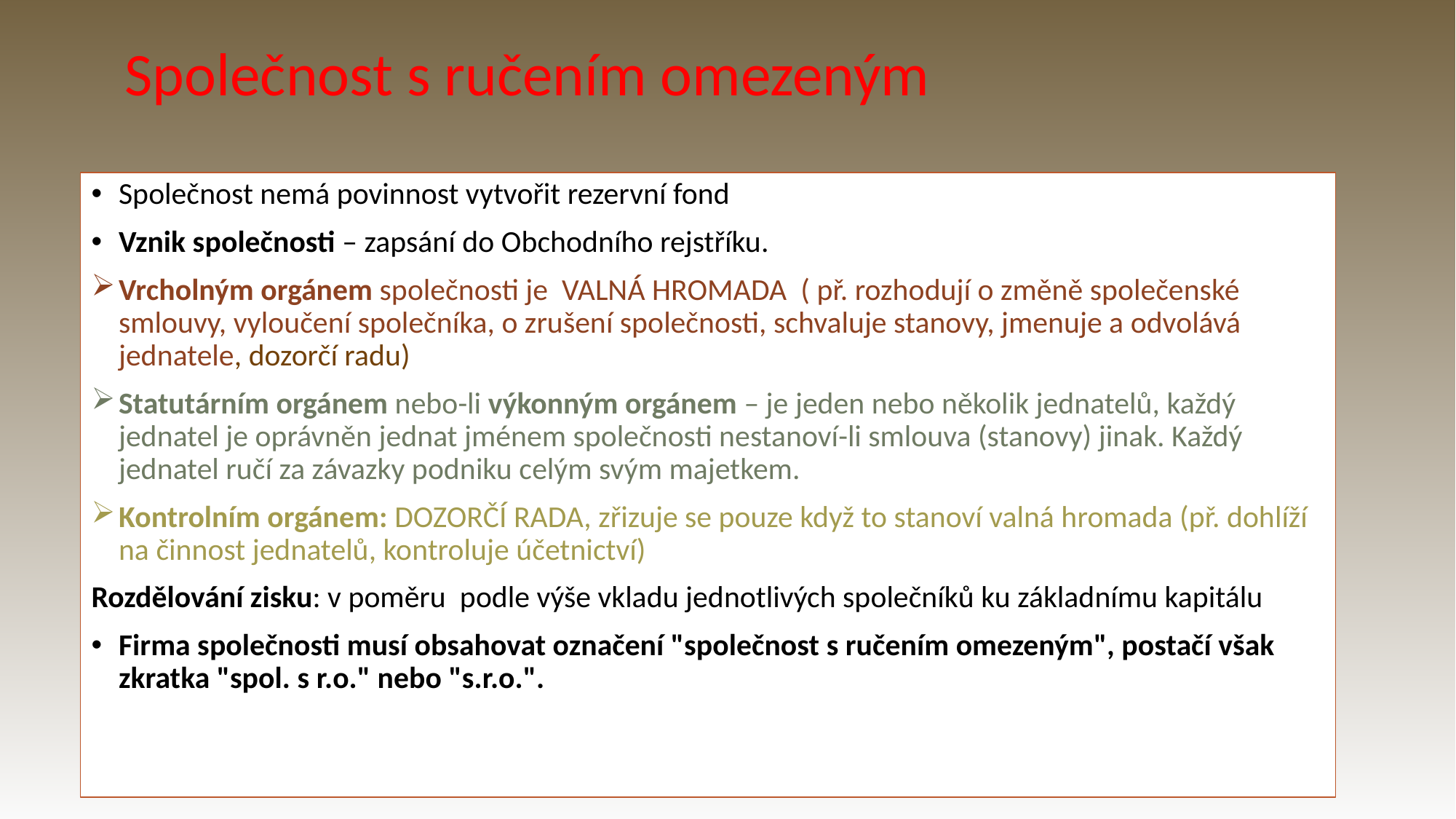

# Společnost s ručením omezeným
Společnost nemá povinnost vytvořit rezervní fond
Vznik společnosti – zapsání do Obchodního rejstříku.
Vrcholným orgánem společnosti je  VALNÁ HROMADA  ( př. rozhodují o změně společenské smlouvy, vyloučení společníka, o zrušení společnosti, schvaluje stanovy, jmenuje a odvolává jednatele, dozorčí radu)
Statutárním orgánem nebo-li výkonným orgánem – je jeden nebo několik jednatelů, každý jednatel je oprávněn jednat jménem společnosti nestanoví-li smlouva (stanovy) jinak. Každý jednatel ručí za závazky podniku celým svým majetkem.
Kontrolním orgánem: DOZORČÍ RADA, zřizuje se pouze když to stanoví valná hromada (př. dohlíží na činnost jednatelů, kontroluje účetnictví)
Rozdělování zisku: v poměru  podle výše vkladu jednotlivých společníků ku základnímu kapitálu
Firma společnosti musí obsahovat označení "společnost s ručením omezeným", postačí však zkratka "spol. s r.o." nebo "s.r.o.".